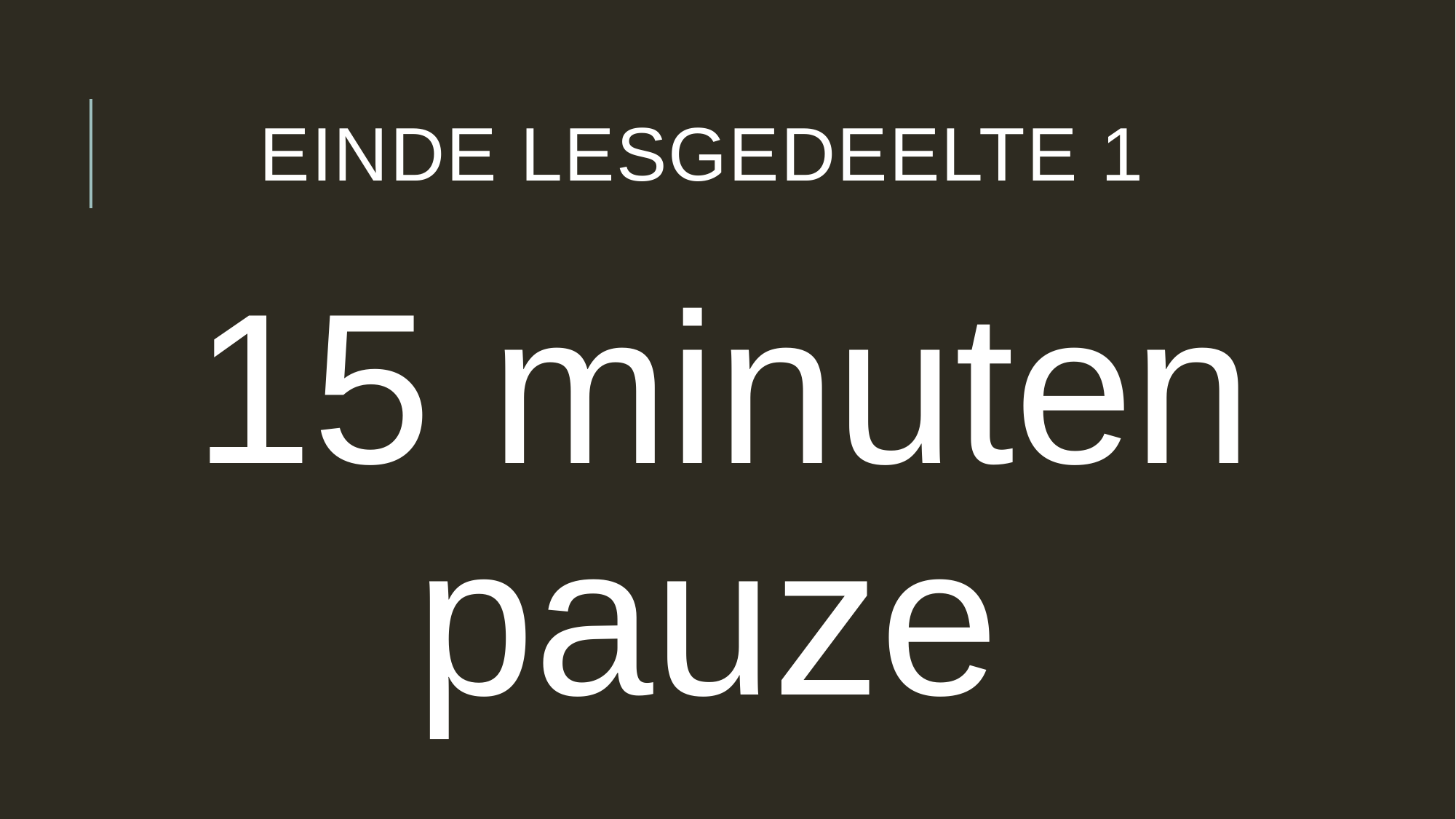

# EINDE lesgedeelte 1
15 minuten pauze